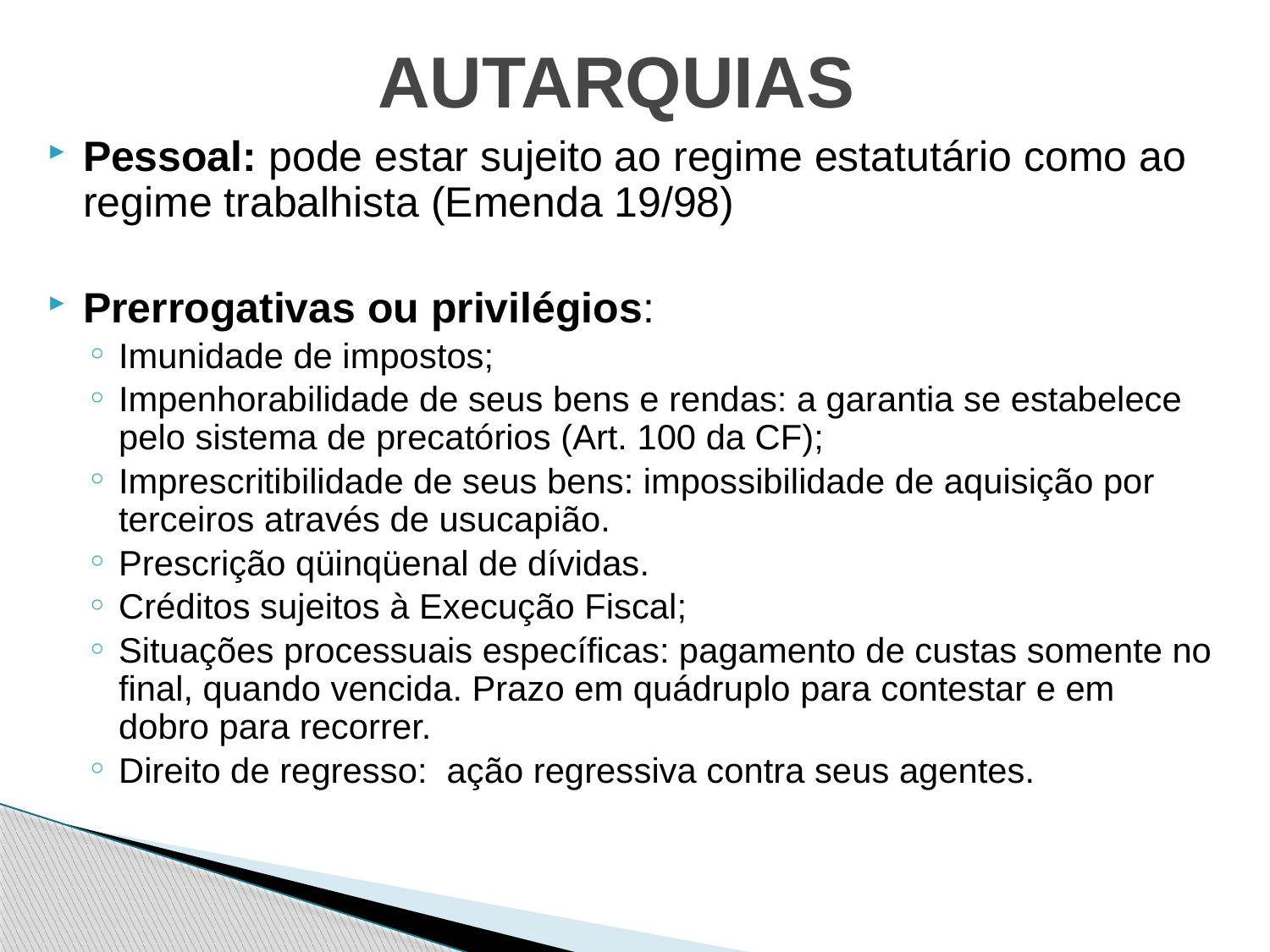

# AUTARQUIAS
Pessoal: pode estar sujeito ao regime estatutário como ao regime trabalhista (Emenda 19/98)

Prerrogativas ou privilégios:
Imunidade de impostos;
Impenhorabilidade de seus bens e rendas: a garantia se estabelece pelo sistema de precatórios (Art. 100 da CF);
Imprescritibilidade de seus bens: impossibilidade de aquisição por terceiros através de usucapião.
Prescrição qüinqüenal de dívidas.
Créditos sujeitos à Execução Fiscal;
Situações processuais específicas: pagamento de custas somente no final, quando vencida. Prazo em quádruplo para contestar e em dobro para recorrer.
Direito de regresso:  ação regressiva contra seus agentes.